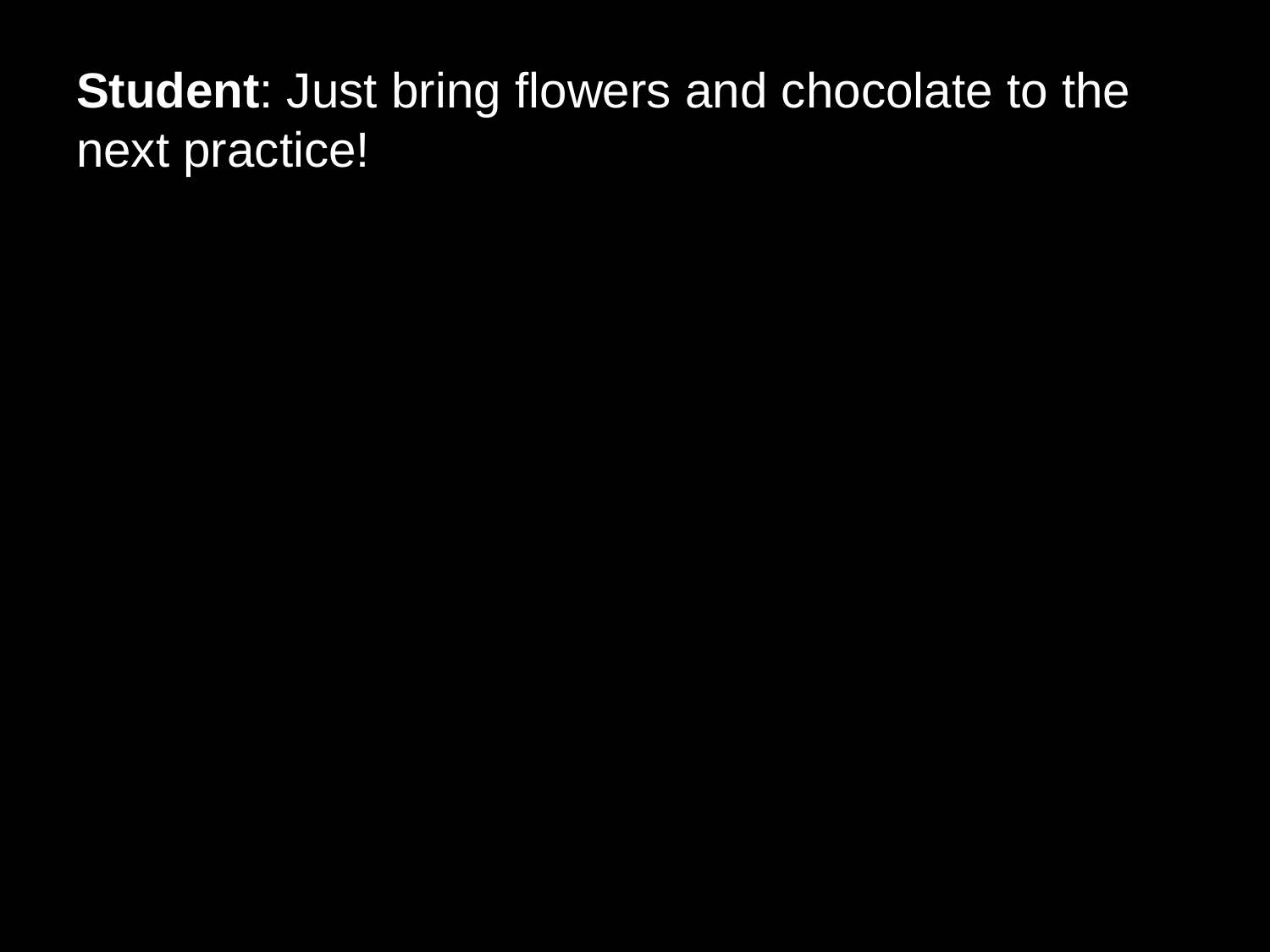

# Student: Just bring flowers and chocolate to the next practice!